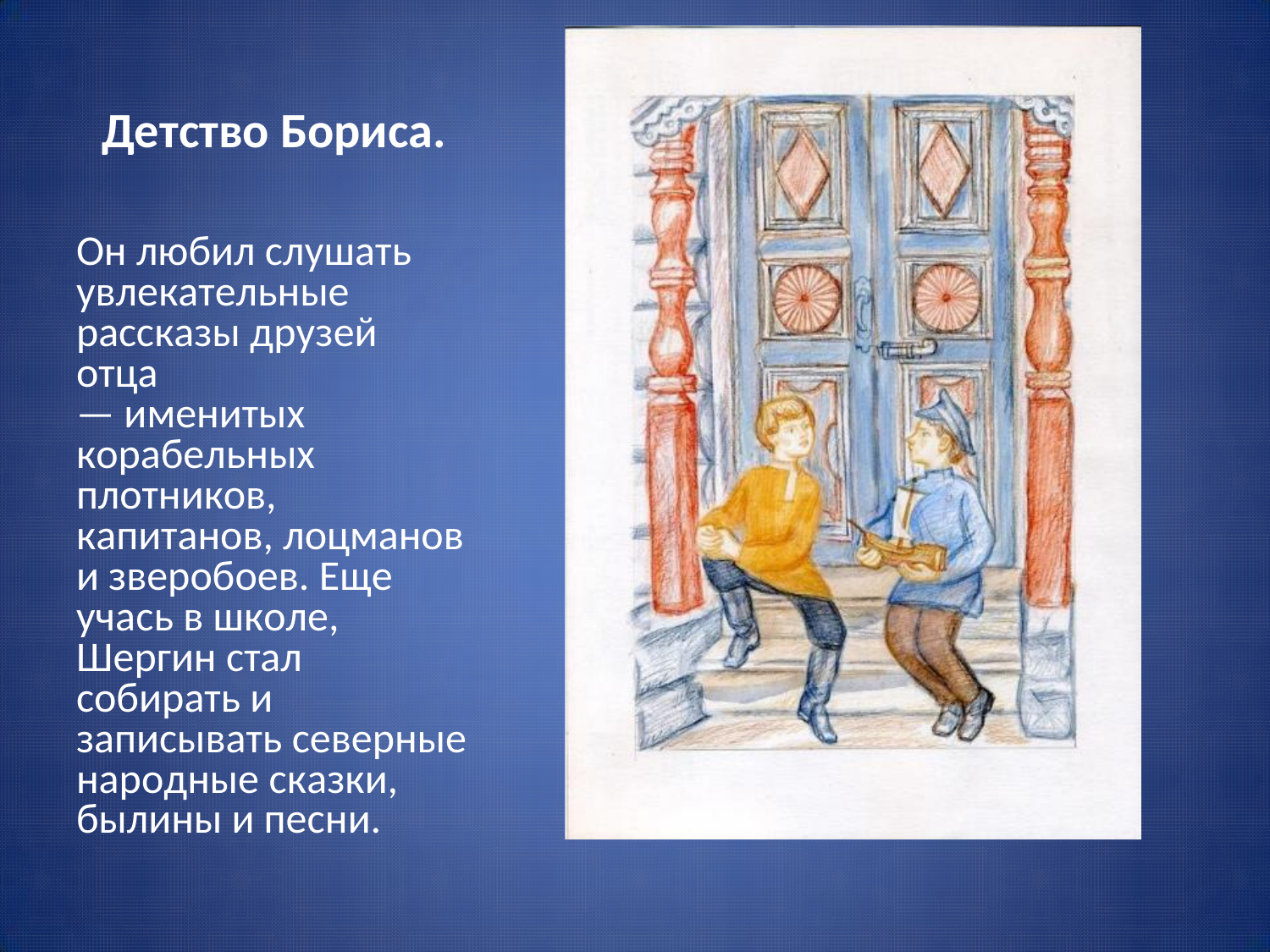

# Детство Бориса.
Он любил слушать увлекательные рассказы друзей отца
— именитых корабельных плотников, капитанов, лоцманов и зверобоев. Еще учась в школе, Шергин стал собирать и записывать северные народные сказки, былины и песни.